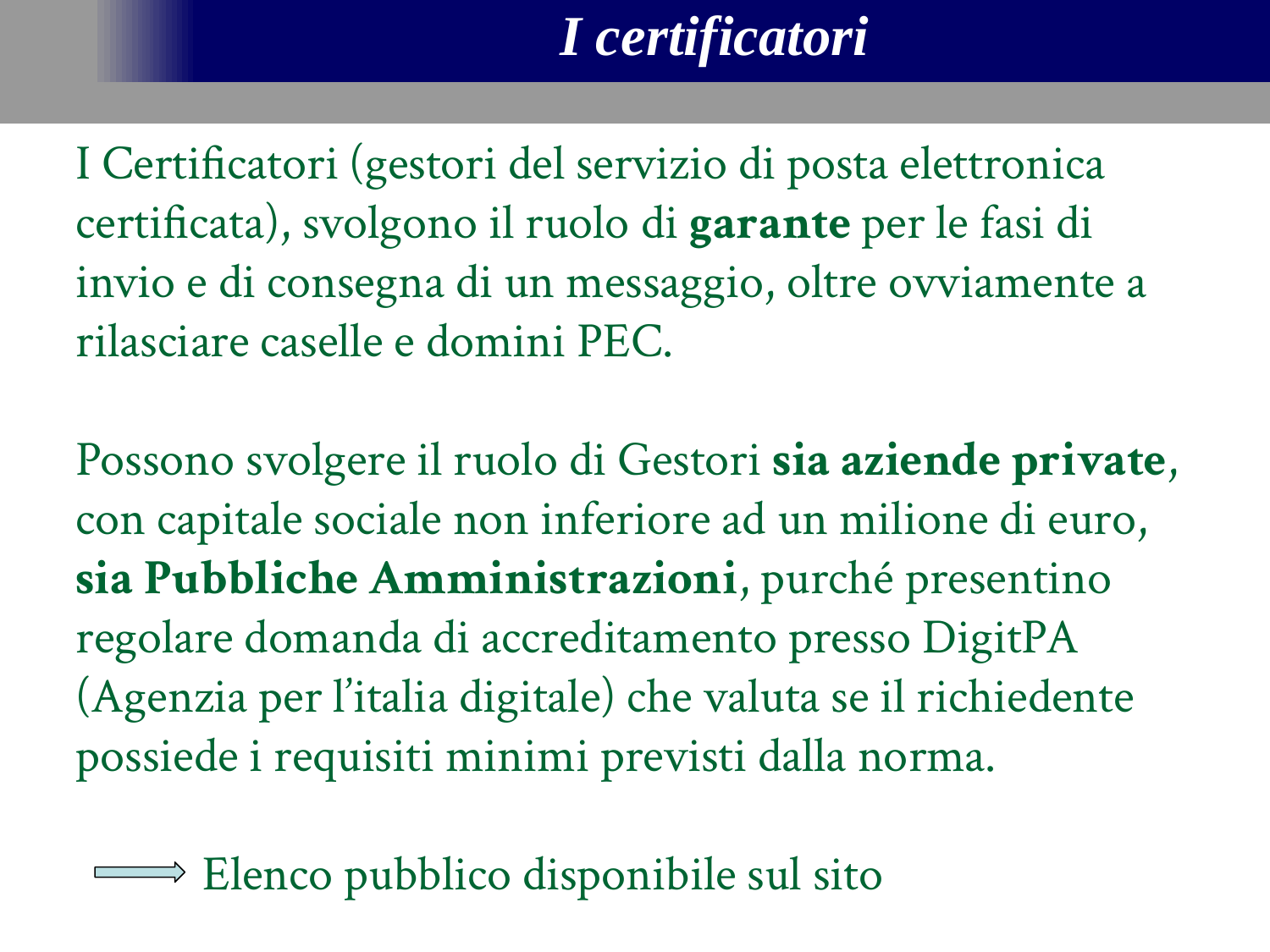

I certificatori
I Certificatori (gestori del servizio di posta elettronica certificata), svolgono il ruolo di garante per le fasi di invio e di consegna di un messaggio, oltre ovviamente a rilasciare caselle e domini PEC.

Possono svolgere il ruolo di Gestori sia aziende private, con capitale sociale non inferiore ad un milione di euro, sia Pubbliche Amministrazioni, purché presentino regolare domanda di accreditamento presso DigitPA (Agenzia per l’italia digitale) che valuta se il richiedente possiede i requisiti minimi previsti dalla norma.

	Elenco pubblico disponibile sul sito